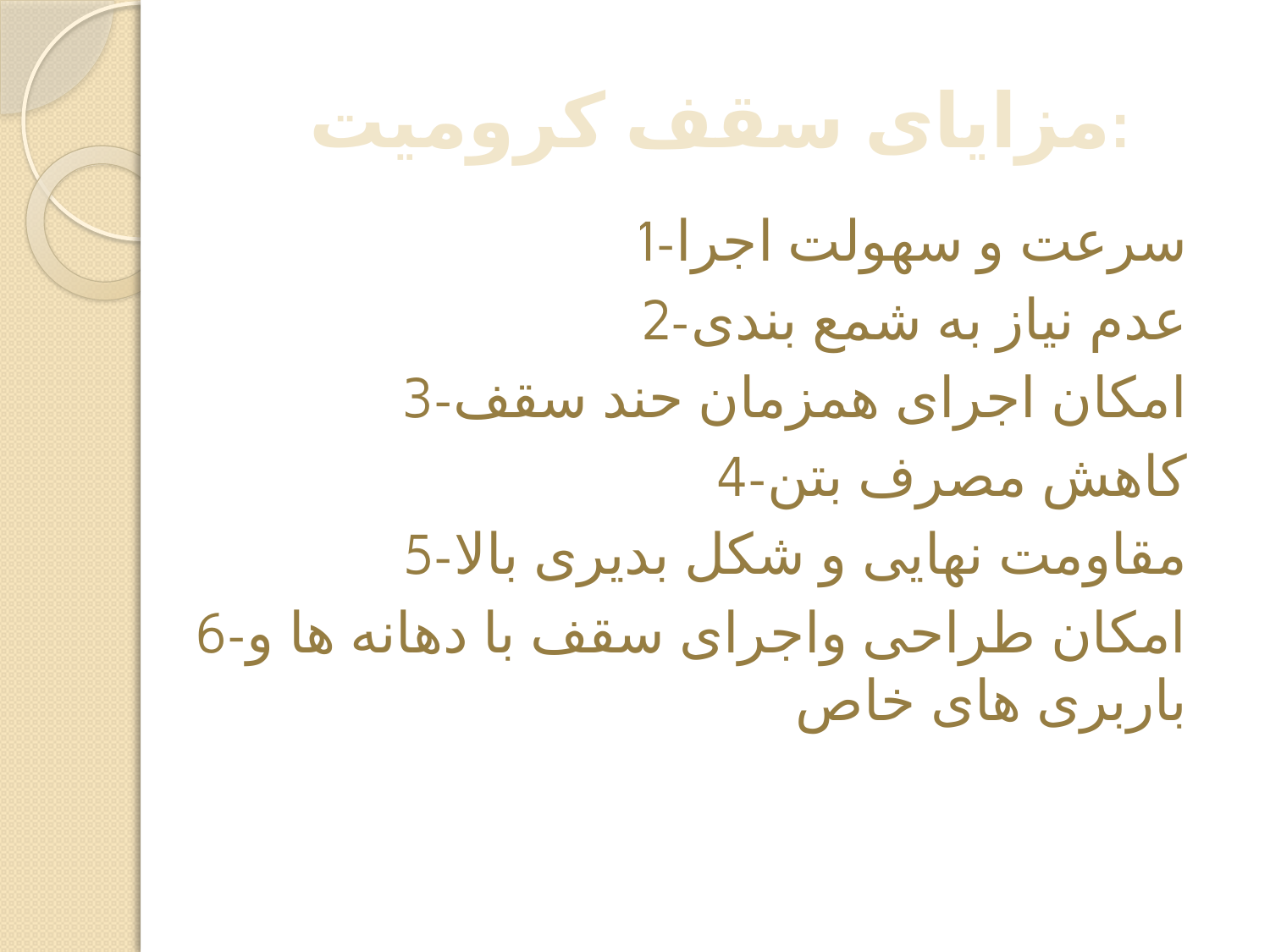

# مزاياى سقف كروميت:
1-سرعت و سهولت اجرا
2-عدم نياز به شمع بندى
3-امكان اجراى همزمان حند سقف
4-كاهش مصرف بتن
5-مقاومت نهايى و شكل بديرى بالا
6-امكان طراحى واجراى سقف با دهانه ها و باربرى هاى خاص